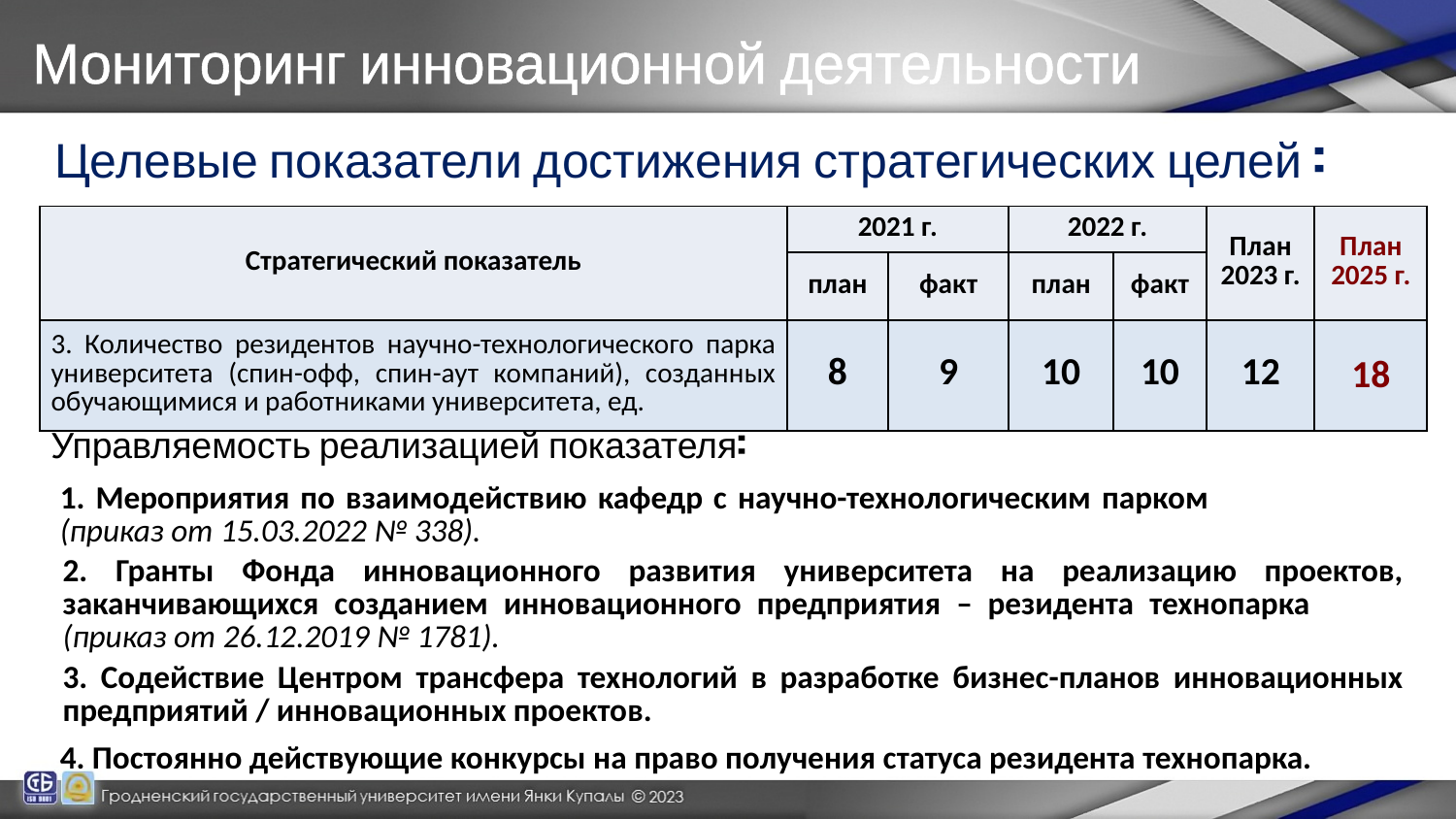

Мониторинг инновационной деятельности
Целевые показатели достижения стратегических целей :
| Стратегический показатель | 2021 г. |  | 2022 г. |  | План 2023 г. | План 2025 г. |
| --- | --- | --- | --- | --- | --- | --- |
|  | план | факт | план | факт |  |  |
| 3. Количество резидентов научно-технологического парка университета (спин-офф, спин-аут компаний), созданных обучающимися и работниками университета, ед. | 8 | 9 | 10 | 10 | 12 | 18 |
Управляемость реализацией показателя:
1. Мероприятия по взаимодействию кафедр с научно-технологическим парком                      (приказ от 15.03.2022 № 338).
2. Гранты Фонда инновационного развития университета на реализацию проектов, заканчивающихся созданием инновационного предприятия – резидента технопарка       (приказ от 26.12.2019 № 1781).
3. Содействие Центром трансфера технологий в разработке бизнес-планов инновационных предприятий / инновационных проектов.
4. Постоянно действующие конкурсы на право получения статуса резидента технопарка.